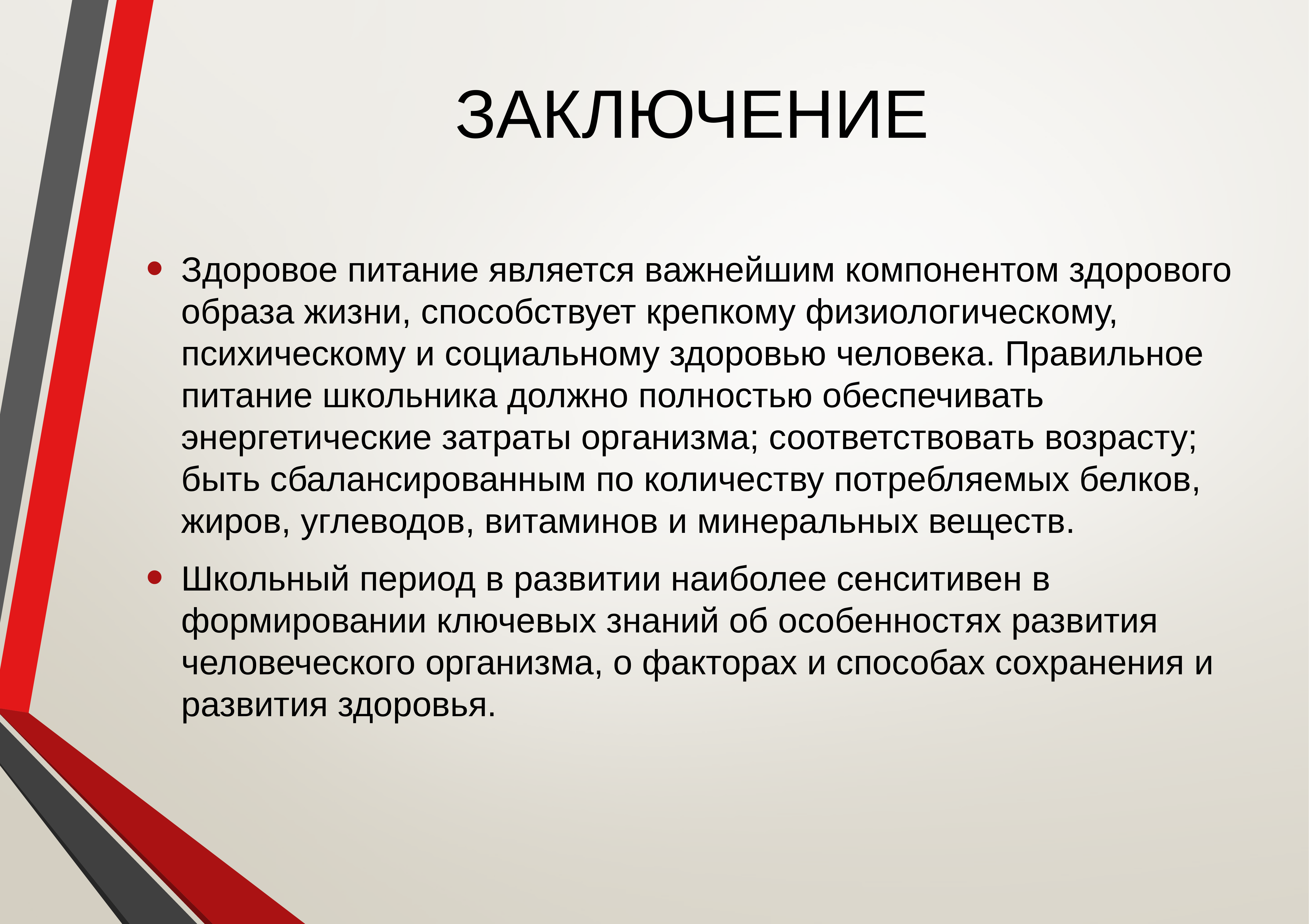

# ЗАКЛЮЧЕНИЕ
Здоровое питание является важнейшим компонентом здорового образа жизни, способствует крепкому физиологическому, психическому и социальному здоровью человека. Правильное питание школьника должно полностью обеспечивать энергетические затраты организма; соответствовать возрасту; быть сбалансированным по количеству потребляемых белков, жиров, углеводов, витаминов и минеральных веществ.
Школьный период в развитии наиболее сенситивен в формировании ключевых знаний об особенностях развития человеческого организма, о факторах и способах сохранения и развития здоровья.